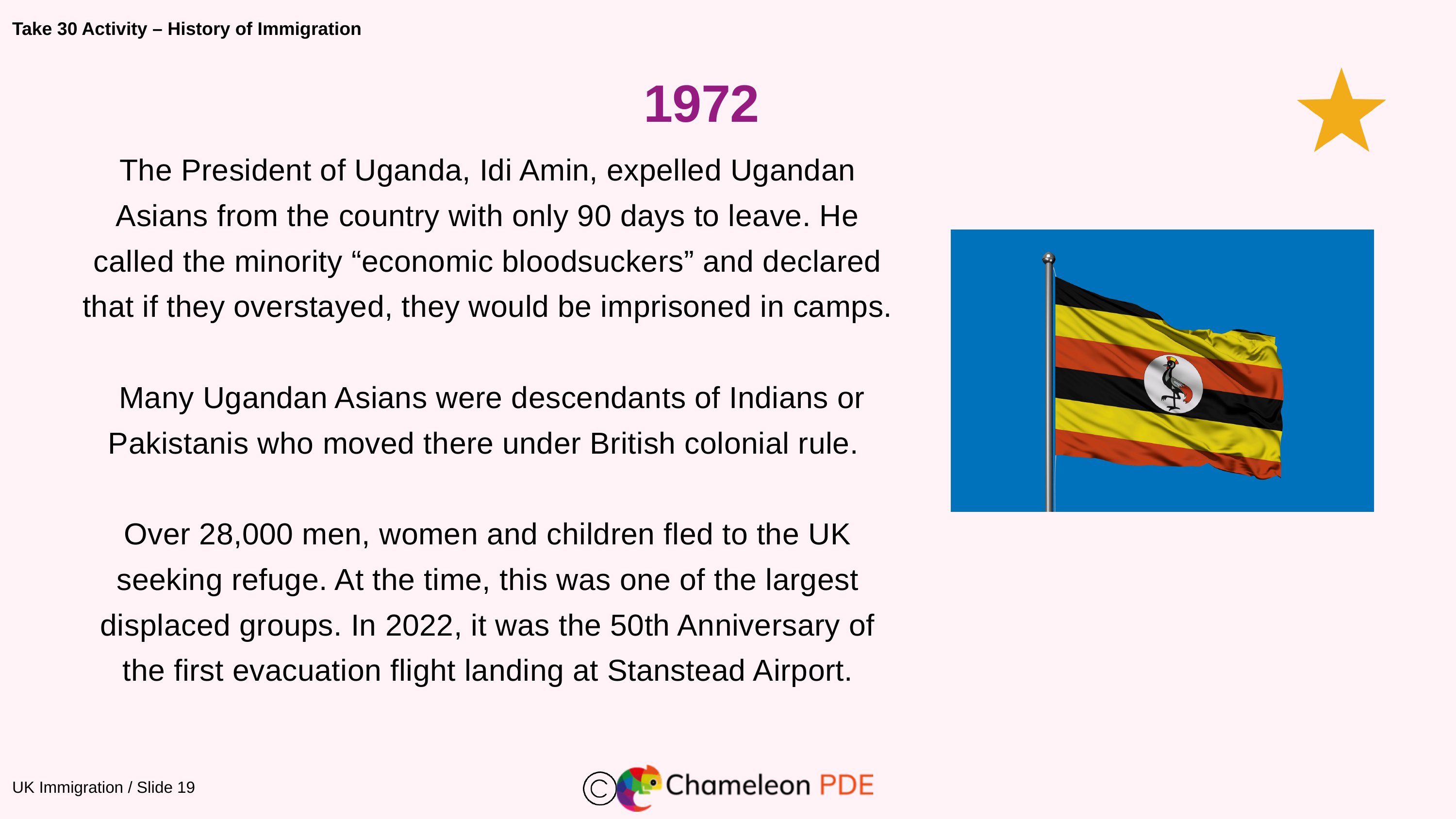

Take 30 Activity – History of Immigration

1972

The President of Uganda, Idi Amin, expelled Ugandan Asians from the country with only 90 days to leave. He called the minority “economic bloodsuckers” and declared that if they overstayed, they would be imprisoned in camps.

 Many Ugandan Asians were descendants of Indians or Pakistanis who moved there under British colonial rule.

Over 28,000 men, women and children fled to the UK seeking refuge. At the time, this was one of the largest displaced groups. In 2022, it was the 50th Anniversary of the first evacuation flight landing at Stanstead Airport.

UK Immigration / Slide 19